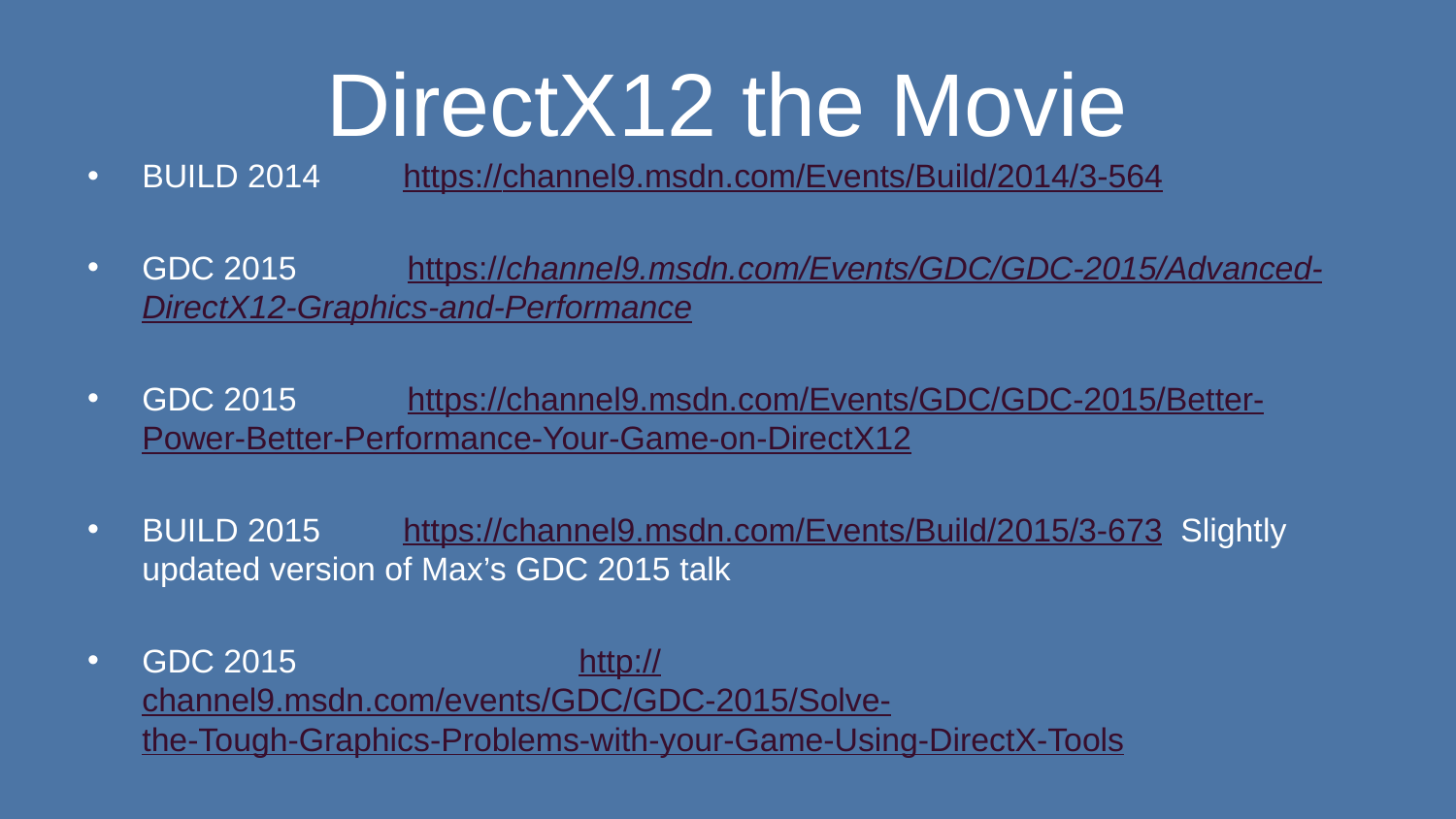

# DirectX12 the Movie
BUILD 2014         https://channel9.msdn.com/Events/Build/2014/3-564

GDC 2015            https://channel9.msdn.com/Events/GDC/GDC-2015/Advanced-			DirectX12-Graphics-and-Performance

GDC 2015            https://channel9.msdn.com/Events/GDC/GDC-2015/Better-				Power-Better-Performance-Your-Game-on-DirectX12

BUILD 2015         https://channel9.msdn.com/Events/Build/2015/3-673  Slightly updated version of Max’s GDC 2015 talk

GDC 2015		http://channel9.msdn.com/events/GDC/GDC-2015/Solve-			the-Tough-Graphics-Problems-with-your-Game-Using-DirectX-Tools